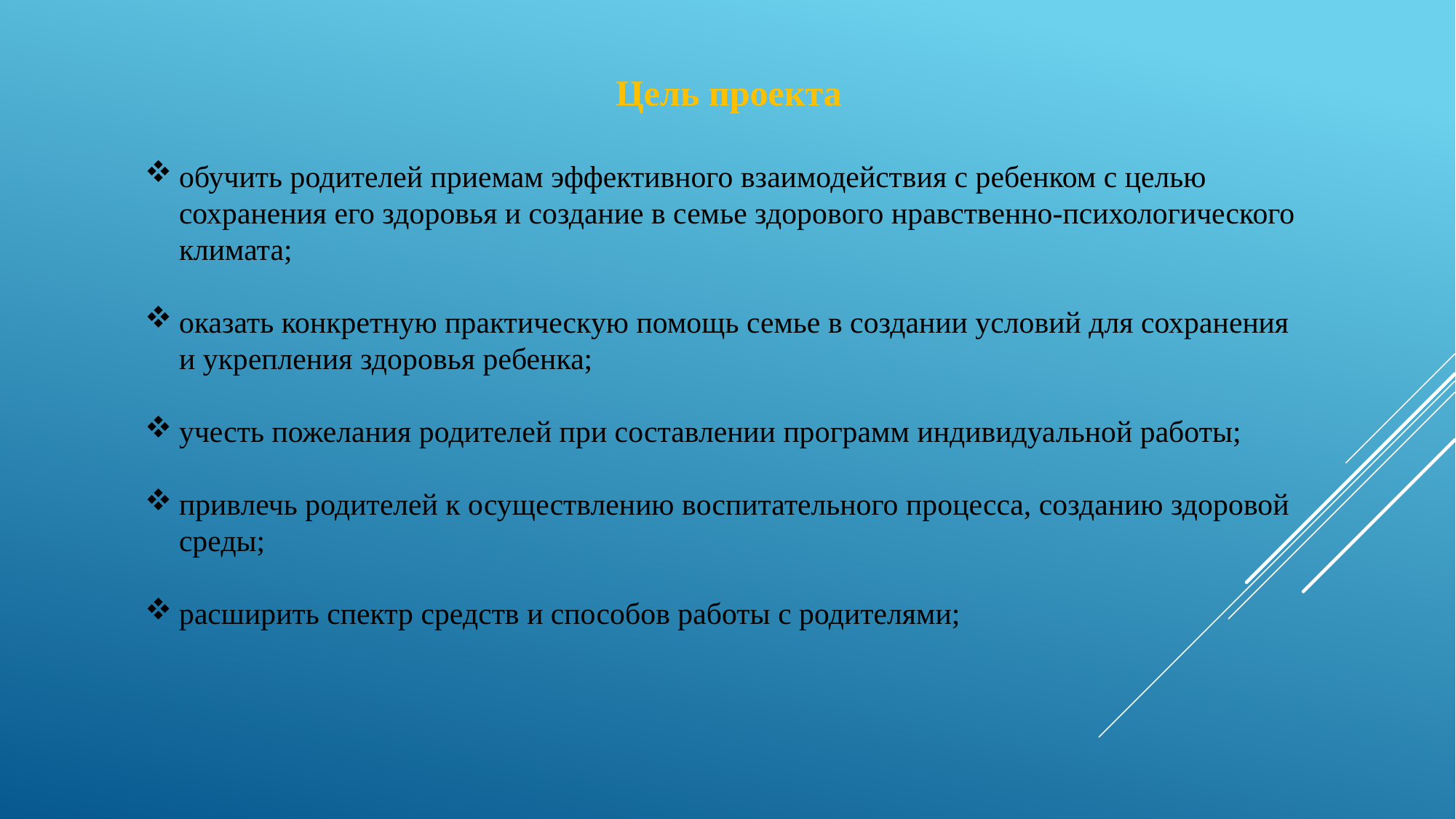

Цель проекта

обучить родителей приемам эффективного взаимодействия с ребенком с целью сохранения его здоровья и создание в семье здорового нравственно-психологического климата;

оказать конкретную практическую помощь семье в создании условий для сохранения и укрепления здоровья ребенка;

учесть пожелания родителей при составлении программ индивидуальной работы;

привлечь родителей к осуществлению воспитательного процесса, созданию здоровой среды;

расширить спектр средств и способов работы с родителями;